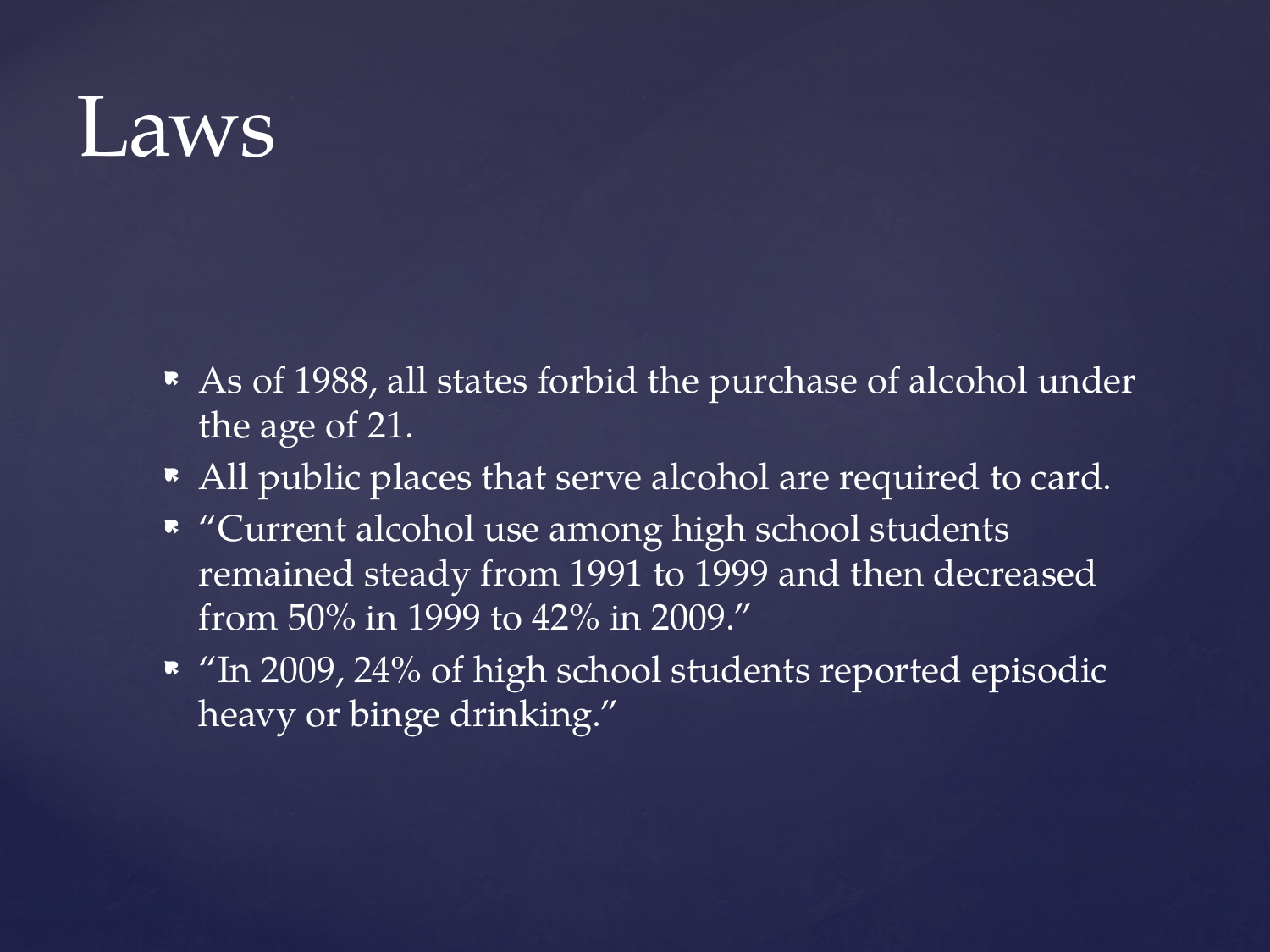

# Laws
As of 1988, all states forbid the purchase of alcohol under the age of 21.
All public places that serve alcohol are required to card.
“Current alcohol use among high school students remained steady from 1991 to 1999 and then decreased from 50% in 1999 to 42% in 2009.”
“In 2009, 24% of high school students reported episodic heavy or binge drinking.”